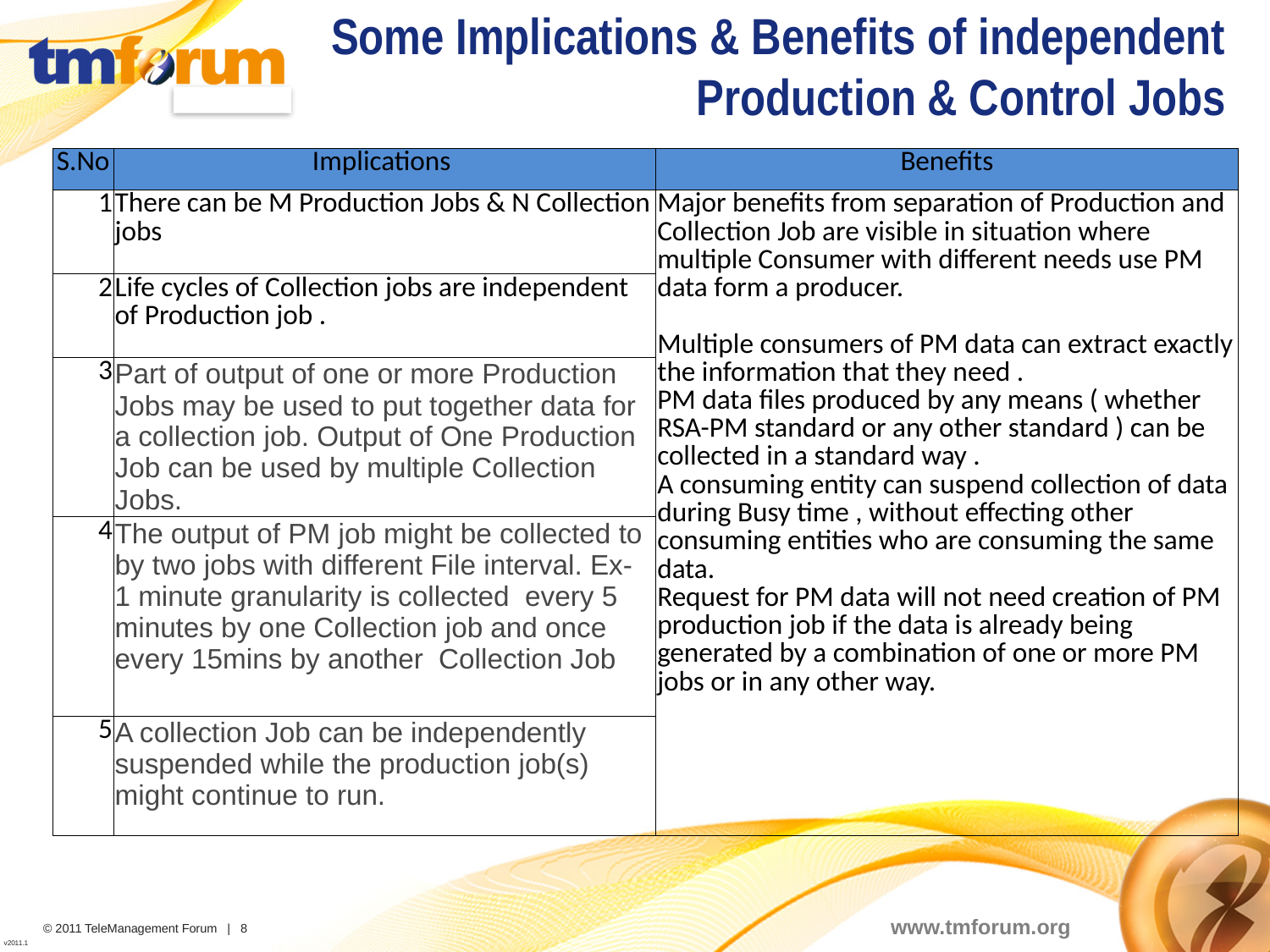

# Some Implications & Benefits of independent Production & Control Jobs
| S.No | Implications | Benefits |
| --- | --- | --- |
| 1 | There can be M Production Jobs & N Collection jobs | Major benefits from separation of Production and Collection Job are visible in situation where multiple Consumer with different needs use PM data form a producer. Multiple consumers of PM data can extract exactly the information that they need . PM data files produced by any means ( whether RSA-PM standard or any other standard ) can be collected in a standard way . A consuming entity can suspend collection of data during Busy time , without effecting other consuming entities who are consuming the same data. Request for PM data will not need creation of PM production job if the data is already being generated by a combination of one or more PM jobs or in any other way. |
| 2 | Life cycles of Collection jobs are independent of Production job . |  |
| 3 | Part of output of one or more Production Jobs may be used to put together data for a collection job. Output of One Production Job can be used by multiple Collection Jobs. |  |
| 4 | The output of PM job might be collected to by two jobs with different File interval. Ex- 1 minute granularity is collected every 5 minutes by one Collection job and once every 15mins by another Collection Job |  |
| 5 | A collection Job can be independently suspended while the production job(s) might continue to run. |  |